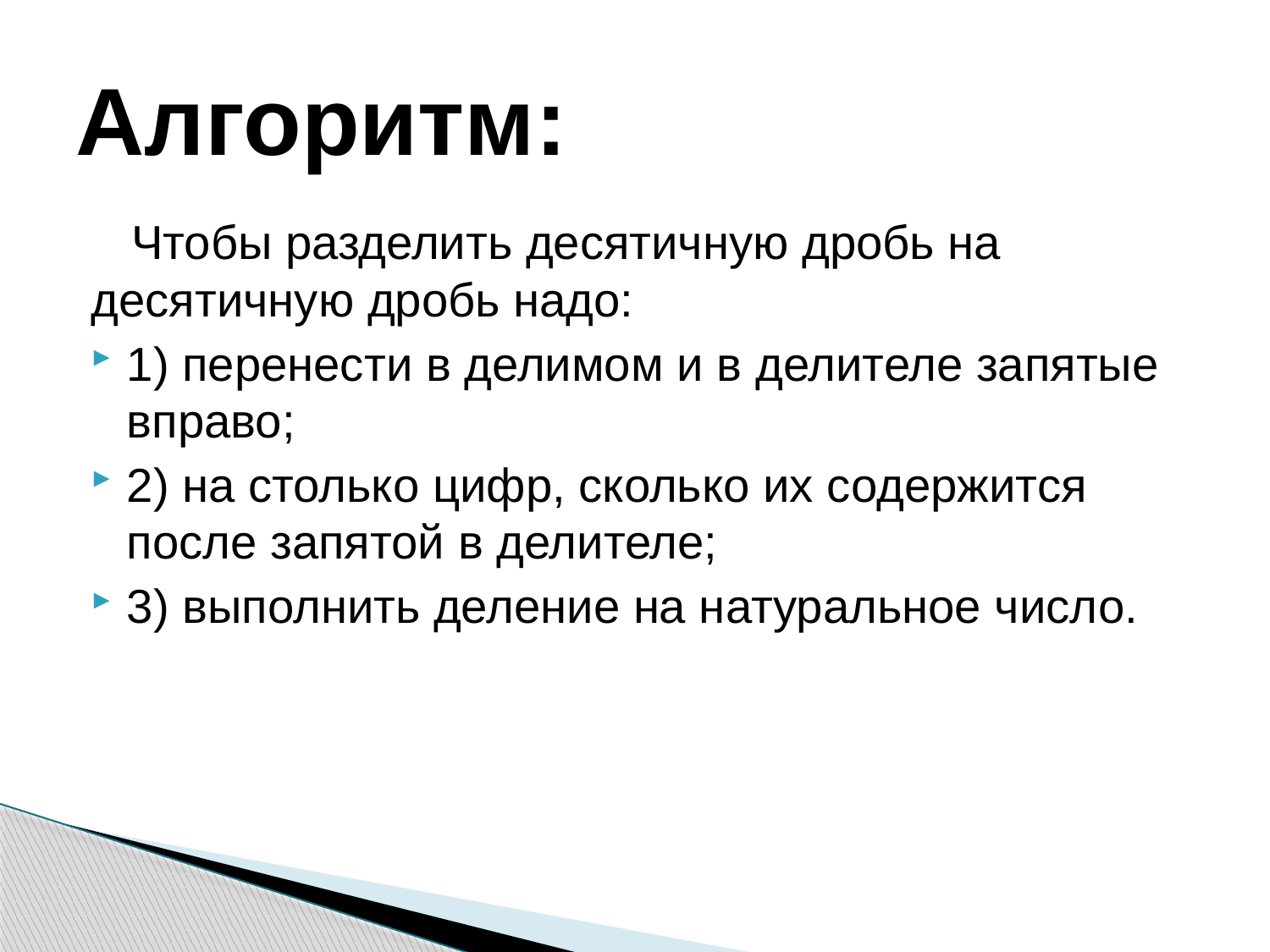

# Алгоритм:
   Чтобы разделить десятичную дробь на десятичную дробь надо:
1) перенести в делимом и в делителе запятые вправо;
2) на столько цифр, сколько их содержится после запятой в делителе;
3) выполнить деление на натуральное число.